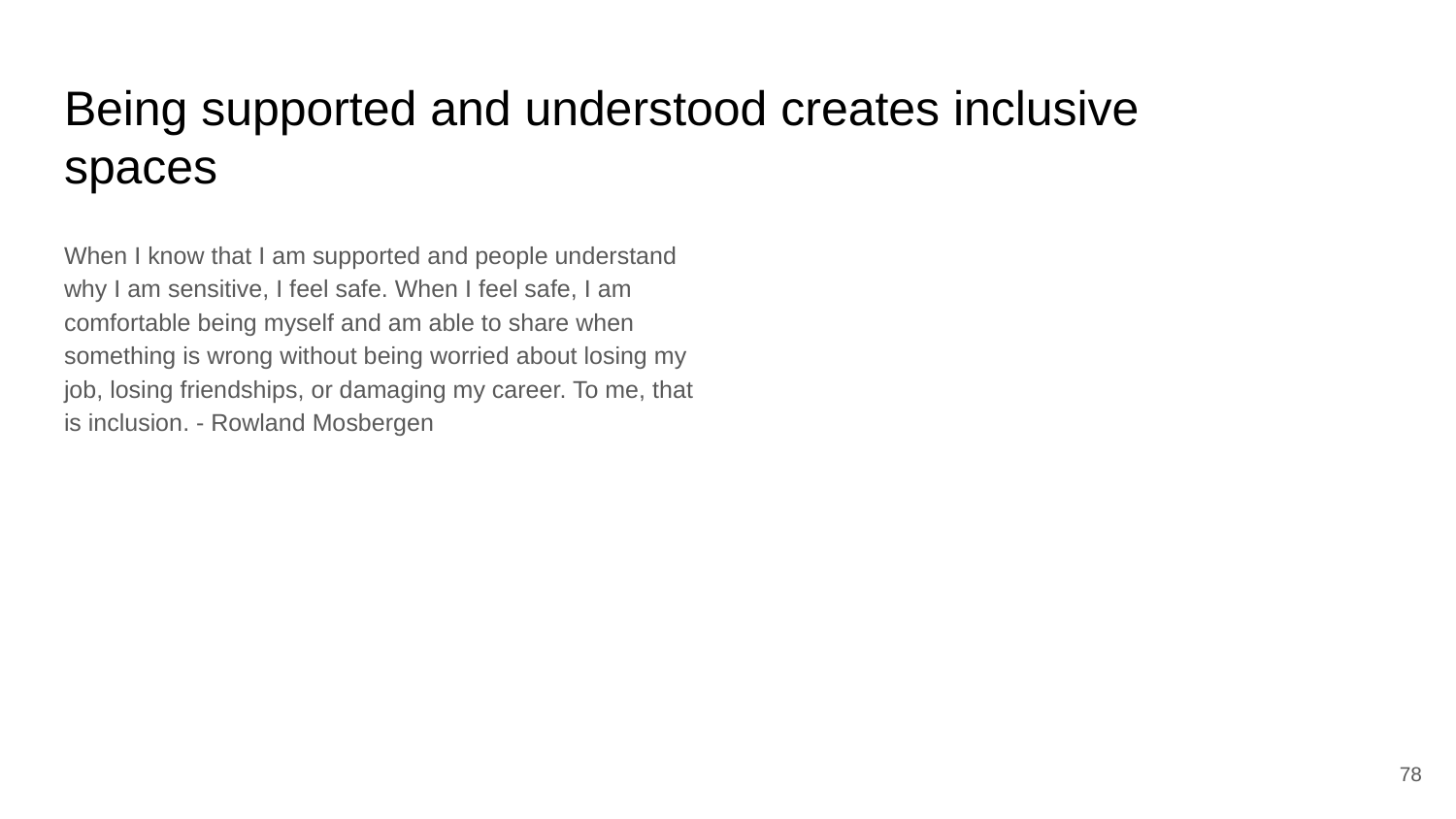

# Being supported and understood creates inclusive spaces
When I know that I am supported and people understand why I am sensitive, I feel safe. When I feel safe, I am comfortable being myself and am able to share when something is wrong without being worried about losing my job, losing friendships, or damaging my career. To me, that is inclusion. - Rowland Mosbergen
78